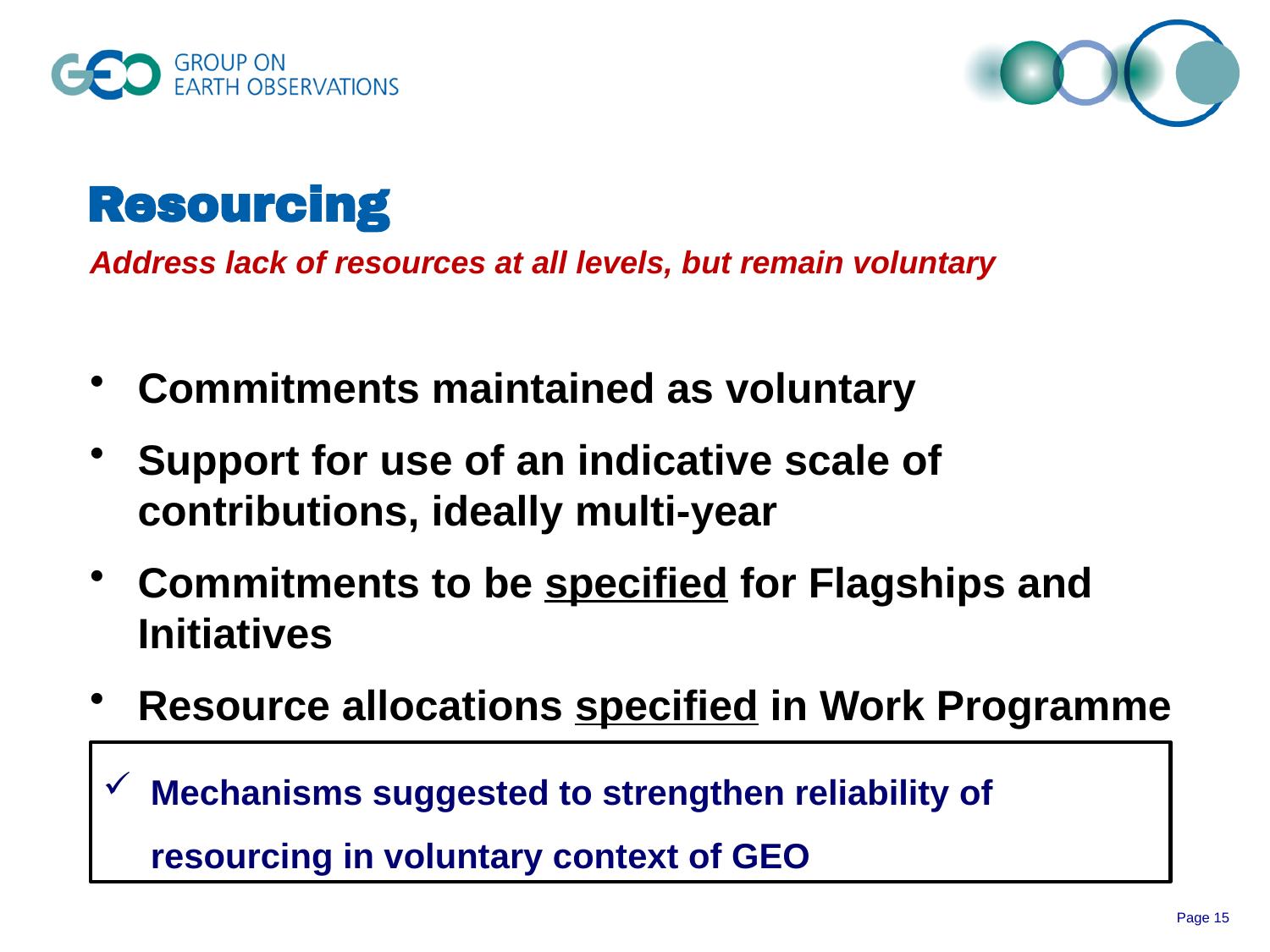

# Resourcing
Address lack of resources at all levels, but remain voluntary

Commitments maintained as voluntary
Support for use of an indicative scale of contributions, ideally multi-year
Commitments to be specified for Flagships and Initiatives
Resource allocations specified in Work Programme
Mechanisms suggested to strengthen reliability of resourcing in voluntary context of GEO